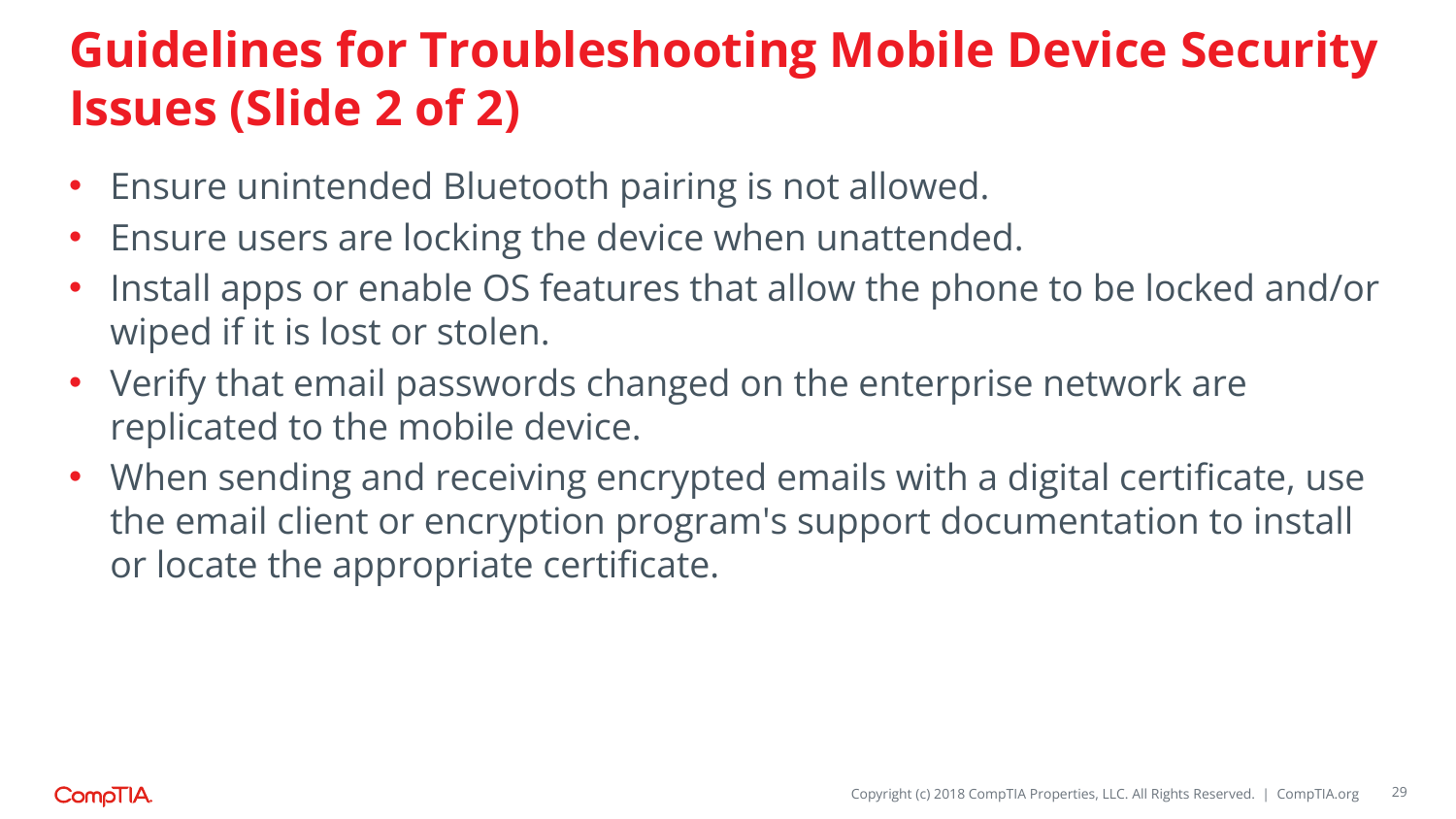

# Guidelines for Troubleshooting Mobile Device Security Issues (Slide 2 of 2)
Ensure unintended Bluetooth pairing is not allowed.
Ensure users are locking the device when unattended.
Install apps or enable OS features that allow the phone to be locked and/or wiped if it is lost or stolen.
Verify that email passwords changed on the enterprise network are replicated to the mobile device.
When sending and receiving encrypted emails with a digital certificate, use the email client or encryption program's support documentation to install or locate the appropriate certificate.
29